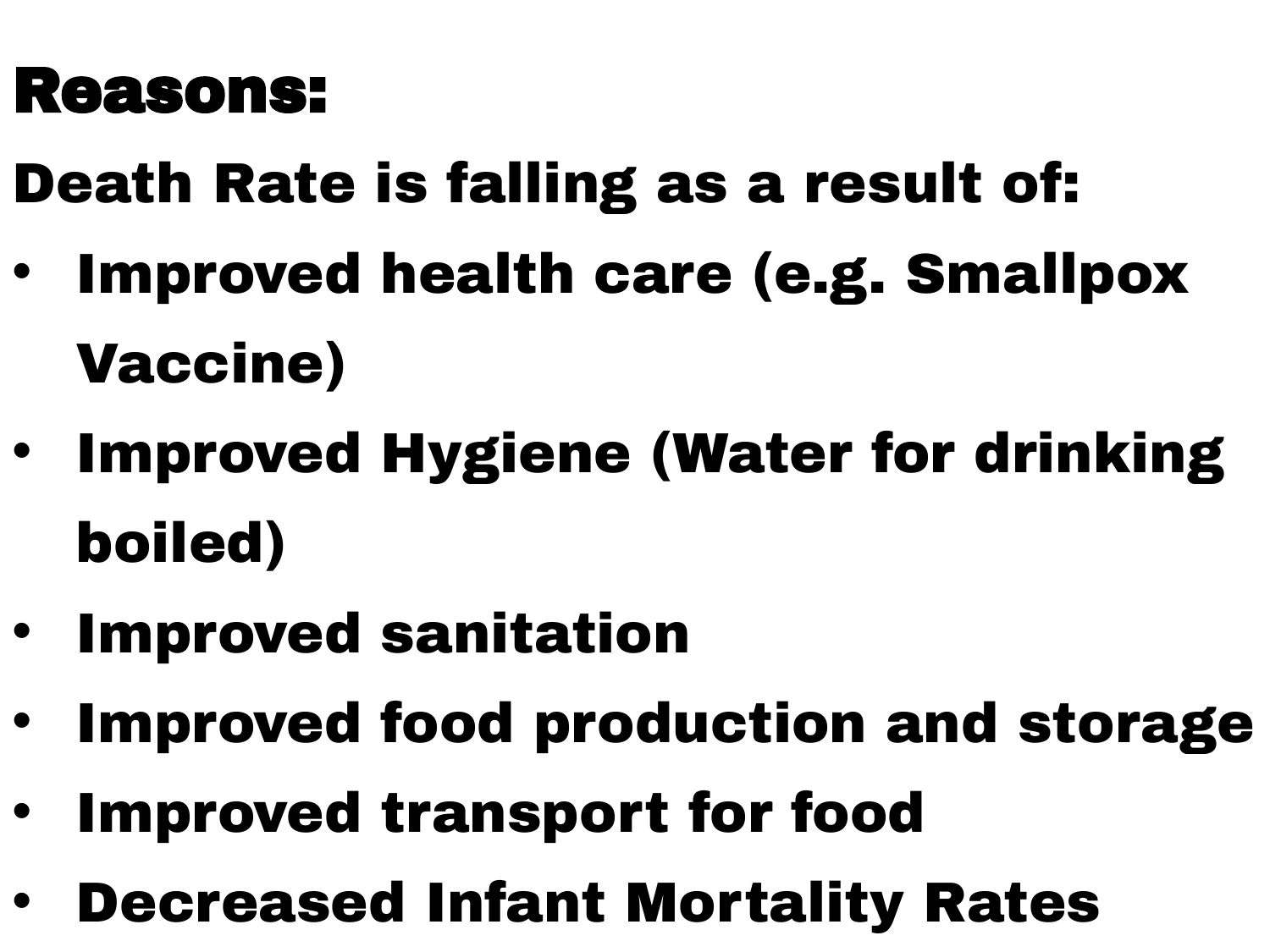

Reasons:
Death Rate is falling as a result of:
Improved health care (e.g. Smallpox Vaccine)
Improved Hygiene (Water for drinking boiled)
Improved sanitation
Improved food production and storage
Improved transport for food
Decreased Infant Mortality Rates